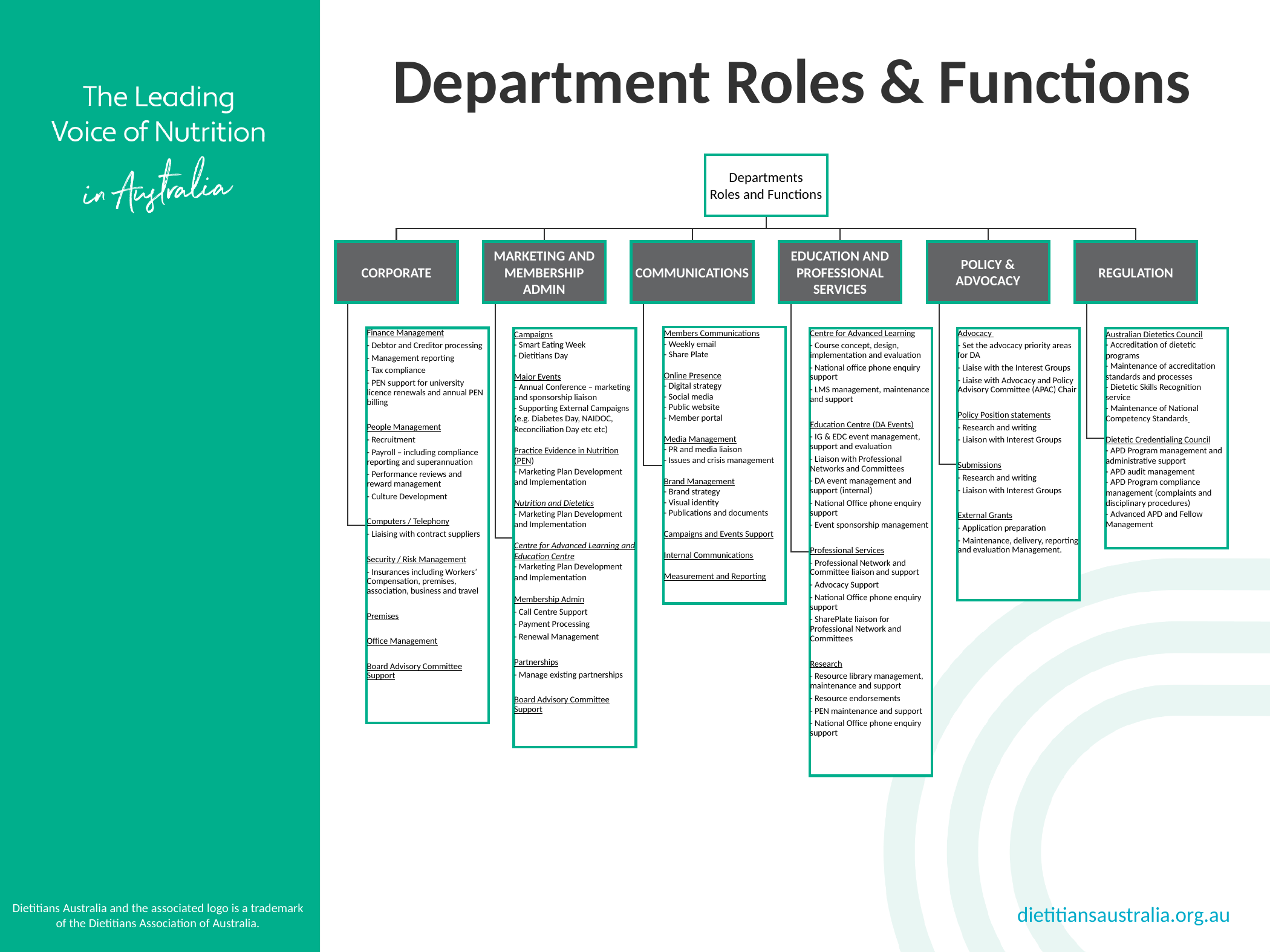

# Department Roles & Functions
Departments
Roles and Functions
CORPORATE
Finance Management
- Debtor and Creditor processing
- Management reporting
- Tax compliance
- PEN support for university licence renewals and annual PEN billing

People Management
- Recruitment
- Payroll – including compliance reporting and superannuation
- Performance reviews and reward management
- Culture Development

Computers / Telephony
- Liaising with contract suppliers

Security / Risk Management
- Insurances including Workers’ Compensation, premises, association, business and travel

Premises

Office Management

Board Advisory Committee Support

MARKETING AND MEMBERSHIP ADMIN
Campaigns
- Smart Eating Week
- Dietitians Day

Major Events
- Annual Conference – marketing and sponsorship liaison
- Supporting External Campaigns (e.g. Diabetes Day, NAIDOC, Reconciliation Day etc etc)

Practice Evidence in Nutrition (PEN)
- Marketing Plan Development and Implementation

Nutrition and Dietetics
- Marketing Plan Development and Implementation

Centre for Advanced Learning and Education Centre
- Marketing Plan Development and Implementation

Membership Admin
- Call Centre Support
- Payment Processing
- Renewal Management

Partnerships
- Manage existing partnerships

Board Advisory Committee Support
COMMUNICATIONS
Members Communications
- Weekly email
- Share Plate

Online Presence
- Digital strategy
- Social media
- Public website
- Member portal

Media Management
- PR and media liaison
- Issues and crisis management

Brand Management
- Brand strategy
- Visual identity
- Publications and documents

Campaigns and Events Support

Internal Communications

Measurement and Reporting
EDUCATION AND PROFESSIONAL SERVICES
Centre for Advanced Learning
- Course concept, design, implementation and evaluation
- National office phone enquiry support
- LMS management, maintenance and support

Education Centre (DA Events)
- IG & EDC event management, support and evaluation
- Liaison with Professional Networks and Committees
- DA event management and support (internal)
- National Office phone enquiry support
- Event sponsorship management

Professional Services
- Professional Network and Committee liaison and support
- Advocacy Support
- National Office phone enquiry support
- SharePlate liaison for Professional Network and Committees

Research
- Resource library management, maintenance and support
- Resource endorsements
- PEN maintenance and support
- National Office phone enquiry support
POLICY & ADVOCACY
Advocacy
- Set the advocacy priority areas for DA
- Liaise with the Interest Groups
- Liaise with Advocacy and Policy Advisory Committee (APAC) Chair

Policy Position statements
- Research and writing
- Liaison with Interest Groups

Submissions
- Research and writing
- Liaison with Interest Groups

External Grants
- Application preparation
- Maintenance, delivery, reporting and evaluation Management.

REGULATION
Australian Dietetics Council
- Accreditation of dietetic programs
- Maintenance of accreditation standards and processes
- Dietetic Skills Recognition service
- Maintenance of National Competency Standards

Dietetic Credentialing Council
- APD Program management and administrative support
- APD audit management
- APD Program compliance management (complaints and disciplinary procedures)
- Advanced APD and Fellow Management